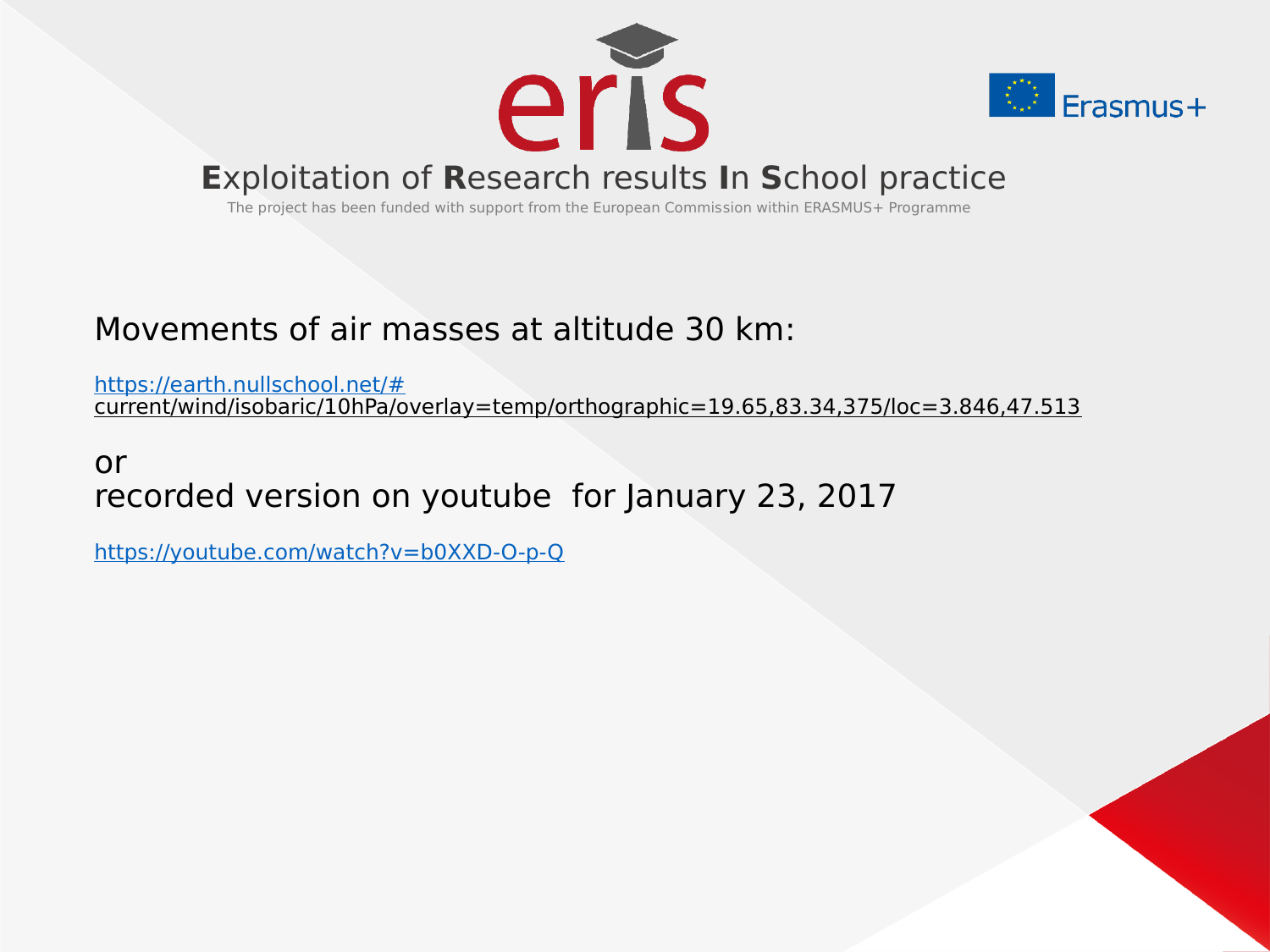

# Movements of air masses at altitude 30 km: https://earth.nullschool.net/#current/wind/isobaric/10hPa/overlay=temp/orthographic=19.65,83.34,375/loc=3.846,47.513 or recorded version on youtube  for January 23, 2017 https://youtube.com/watch?v=b0XXD-O-p-Q